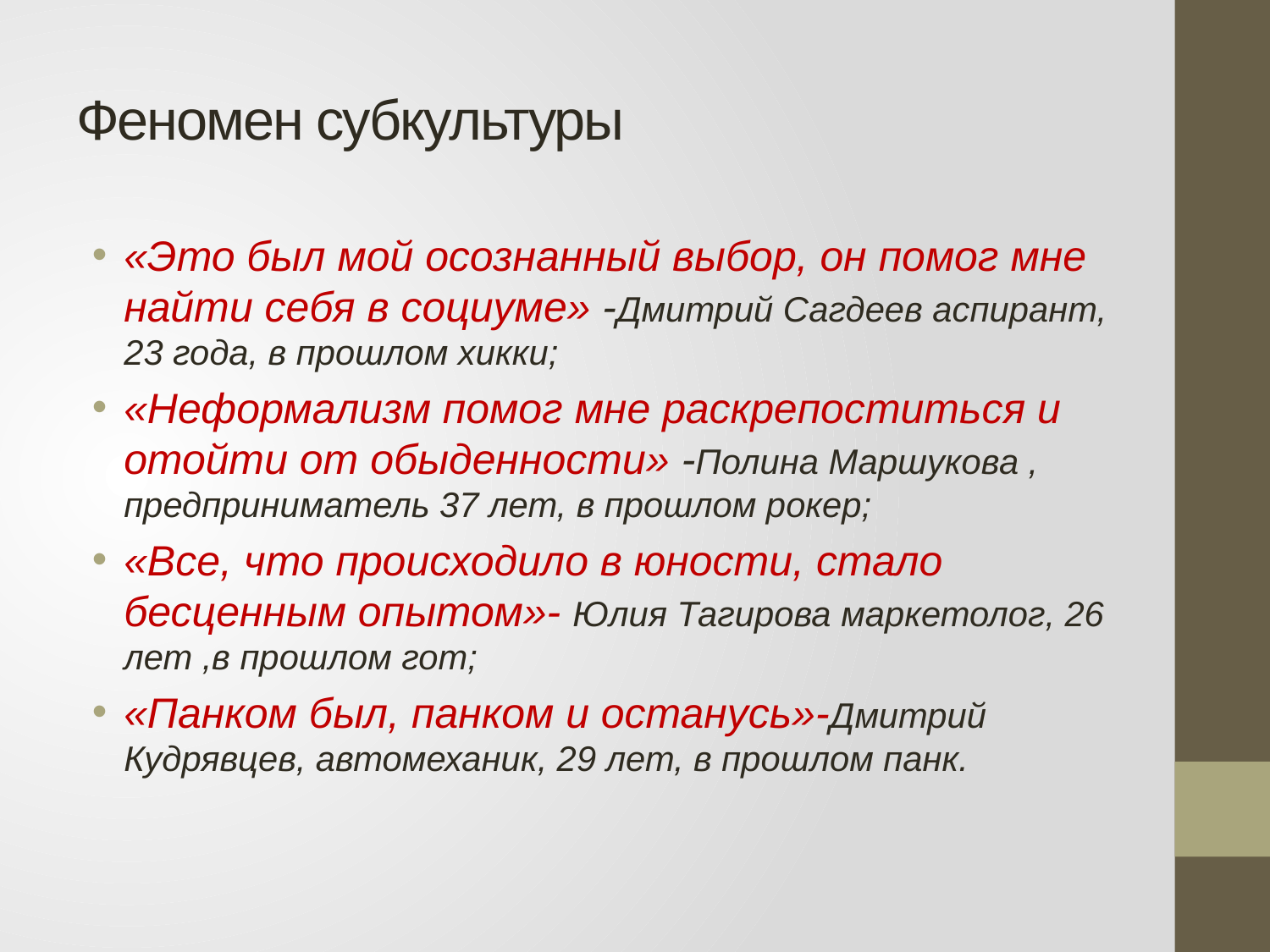

# Феномен субкультуры
«Это был мой осознанный выбор, он помог мне найти себя в социуме» -Дмитрий Сагдеев аспирант, 23 года, в прошлом хикки;
«Неформализм помог мне раскрепоститься и отойти от обыденности» -Полина Маршукова , предприниматель 37 лет, в прошлом рокер;
«Все, что происходило в юности, стало бесценным опытом»- Юлия Тагирова маркетолог, 26 лет ,в прошлом гот;
«Панком был, панком и останусь»-Дмитрий Кудрявцев, автомеханик, 29 лет, в прошлом панк.